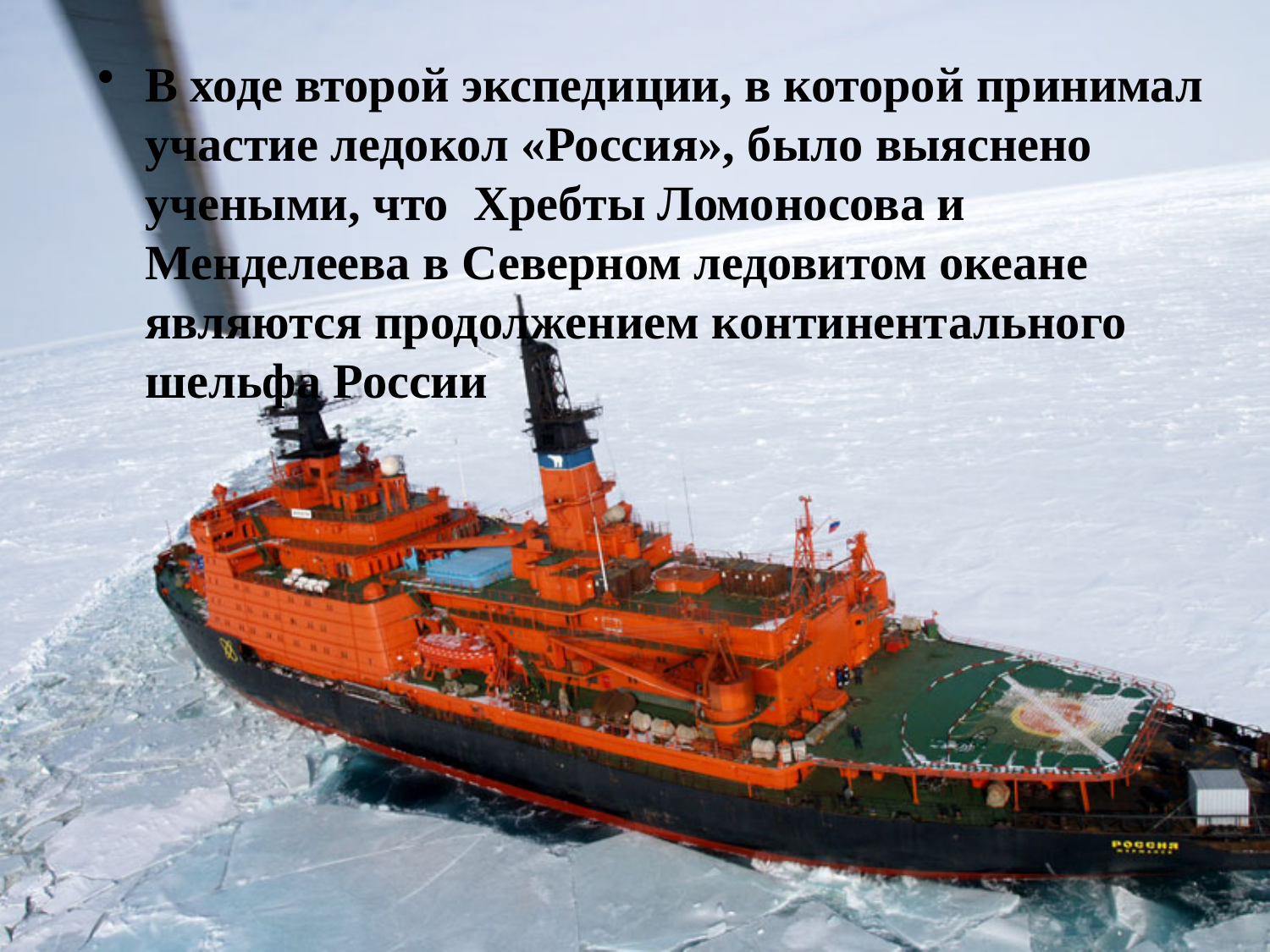

В ходе второй экспедиции, в которой принимал участие ледокол «Россия», было выяснено учеными, что  Хребты Ломоносова и Менделеева в Северном ледовитом океане являются продолжением континентального шельфа России